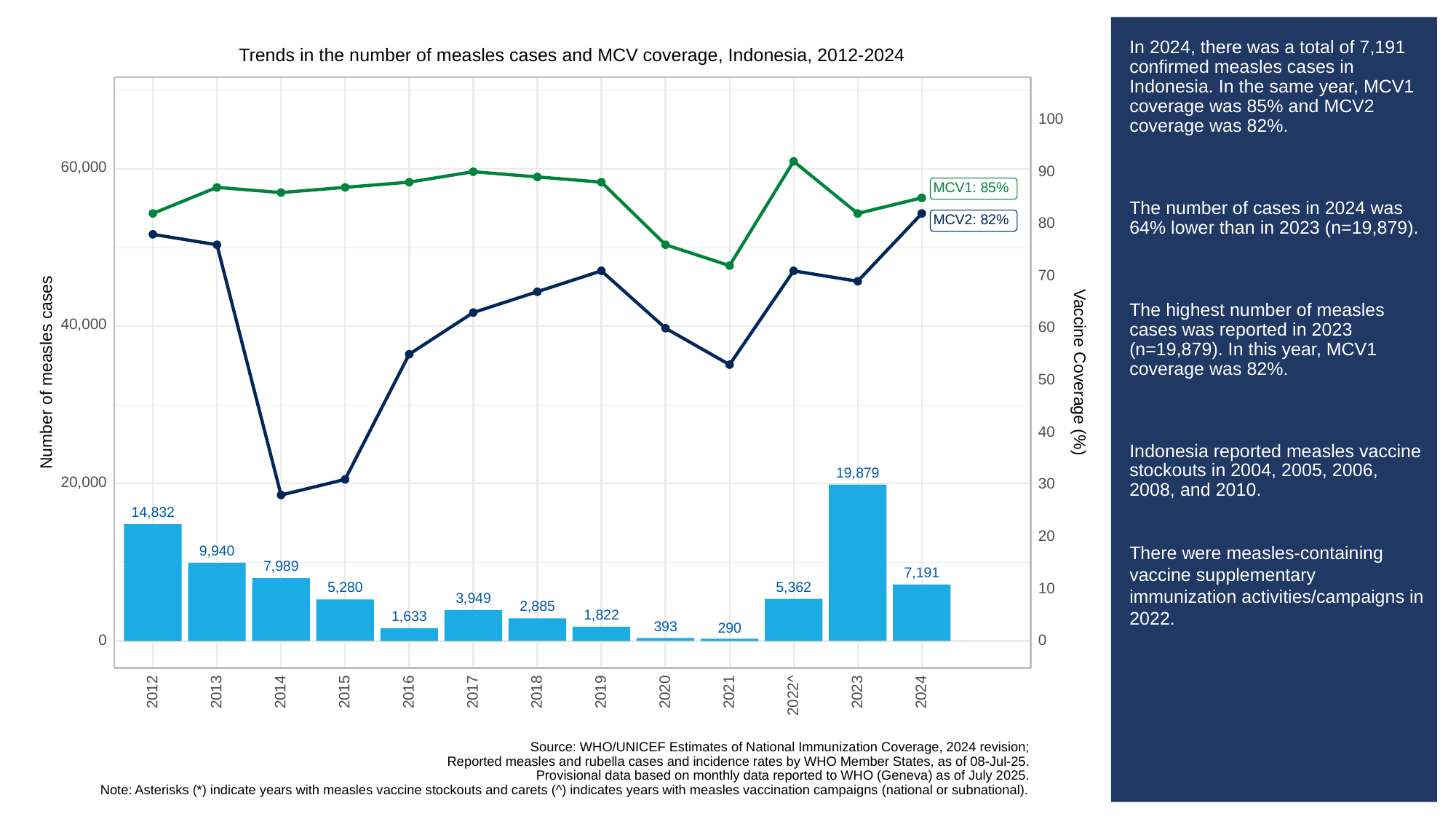

# In 2024, there was a total of 7,191 confirmed measles cases in Indonesia. In the same year, MCV1 coverage was 85% and MCV2 coverage was 82%.

The number of cases in 2024 was 64% lower than in 2023 (n=19,879).

The highest number of measles cases was reported in 2023 (n=19,879). In this year, MCV1 coverage was 82%.

Indonesia reported measles vaccine stockouts in 2004, 2005, 2006, 2008, and 2010.

There were measles-containing vaccine supplementary immunization activities/campaigns in 2022.

Trends in the number of measles cases and MCV coverage, Indonesia, 2012-2024

100

60,000

90

MCV1: 85%

MCV2: 82%
80

70

40,000
60

Vaccine Coverage (%)
Number of measles cases
50

40
19,879

20,000
30

14,832

20
9,940
7,989

7,191

5,362
5,280
10

3,949

2,885
1,822

1,633

393
290

0
0

2013
2023
2012
2014
2015
2016
2017
2018
2019
2020
2021
2024
2022^
Source: WHO/UNICEF Estimates of National Immunization Coverage, 2024 revision;
Reported measles and rubella cases and incidence rates by WHO Member States, as of 08-Jul-25.
Provisional data based on monthly data reported to WHO (Geneva) as of July 2025.
Note: Asterisks (*) indicate years with measles vaccine stockouts and carets (^) indicates years with measles vaccination campaigns (national or subnational).